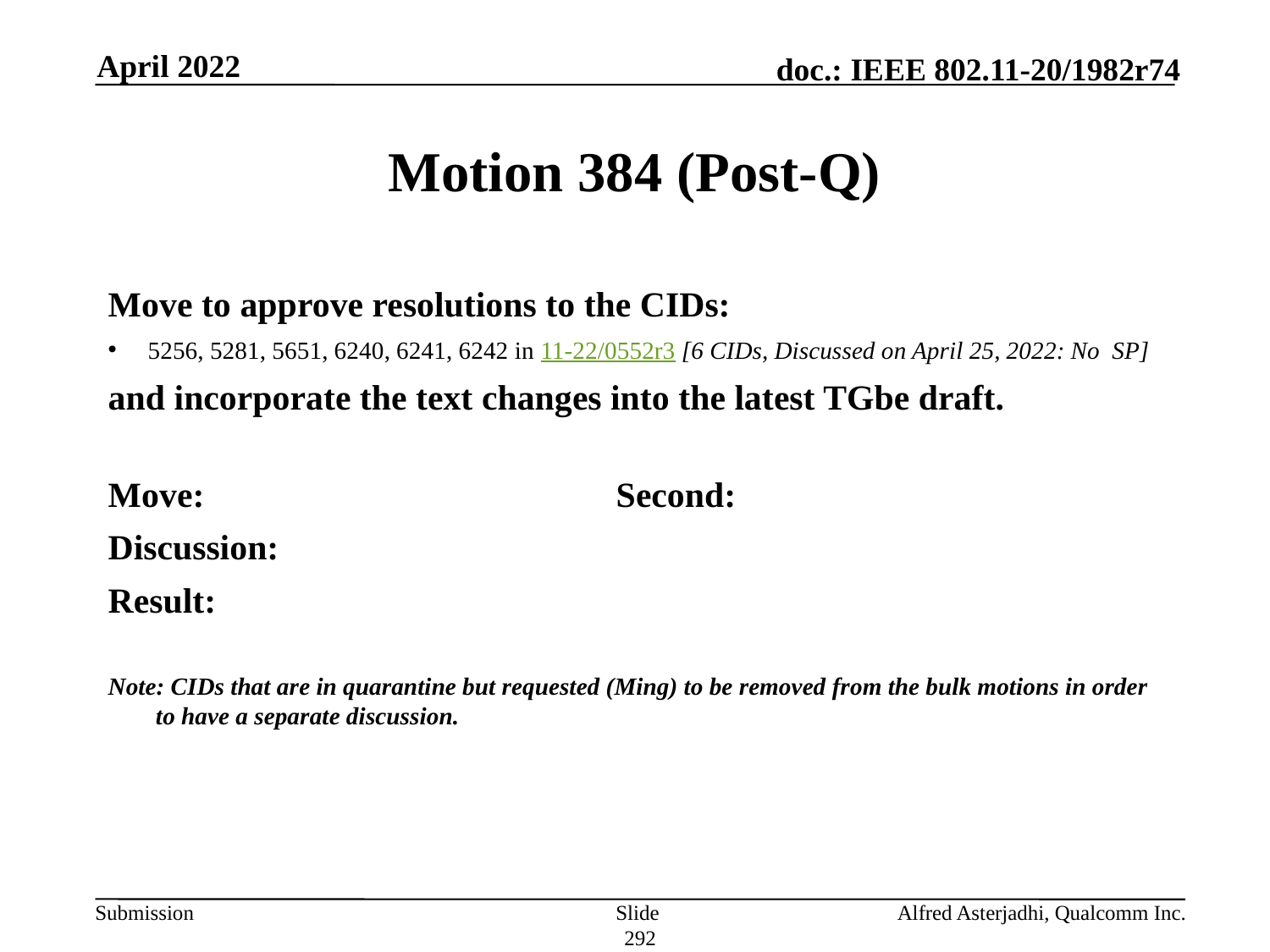

April 2022
# Motion 384 (Post-Q)
Move to approve resolutions to the CIDs:
5256, 5281, 5651, 6240, 6241, 6242 in 11-22/0552r3 [6 CIDs, Discussed on April 25, 2022: No  SP]
and incorporate the text changes into the latest TGbe draft.

Move: 				Second:
Discussion:
Result:

Note: CIDs that are in quarantine but requested (Ming) to be removed from the bulk motions in order to have a separate discussion.
Slide 292
Alfred Asterjadhi, Qualcomm Inc.